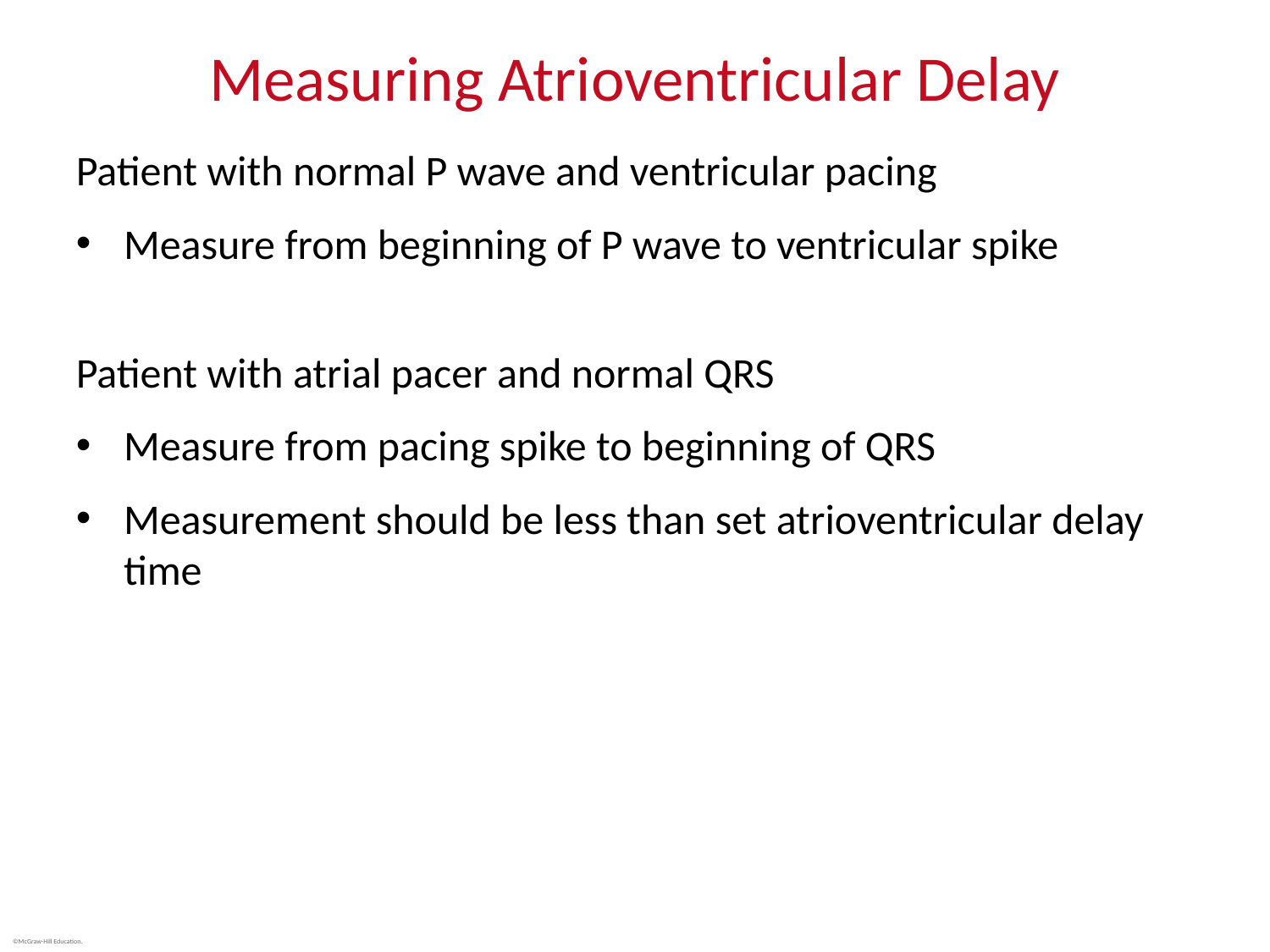

# Measuring Atrioventricular Delay
Patient with normal P wave and ventricular pacing
Measure from beginning of P wave to ventricular spike
Patient with atrial pacer and normal QRS
Measure from pacing spike to beginning of QRS
Measurement should be less than set atrioventricular delay time